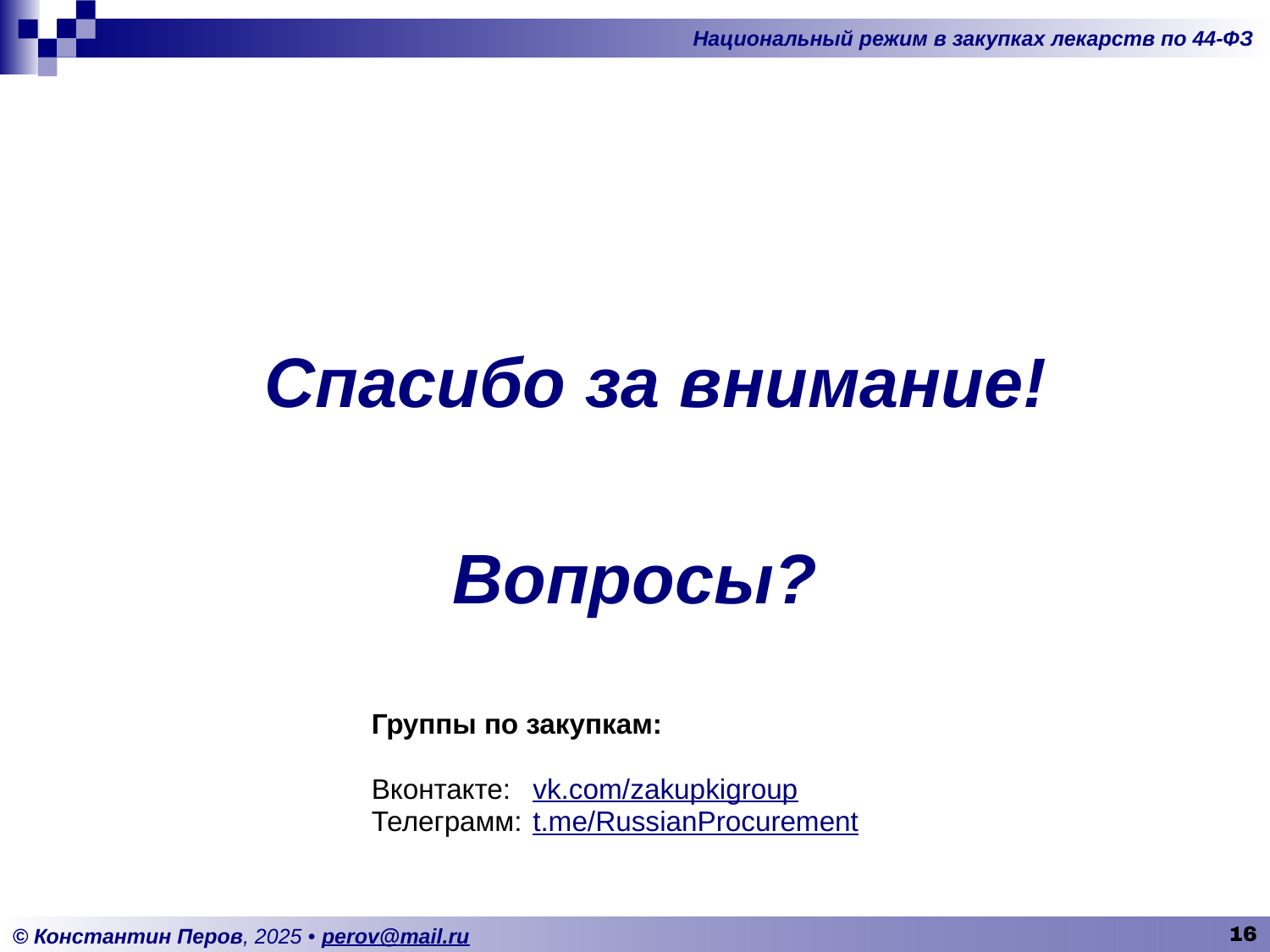

Спасибо за внимание!

Вопросы?
Группы по закупкам:

Вконтакте:	vk.com/zakupkigroup
Телеграмм: 	t.me/RussianProcurement
16